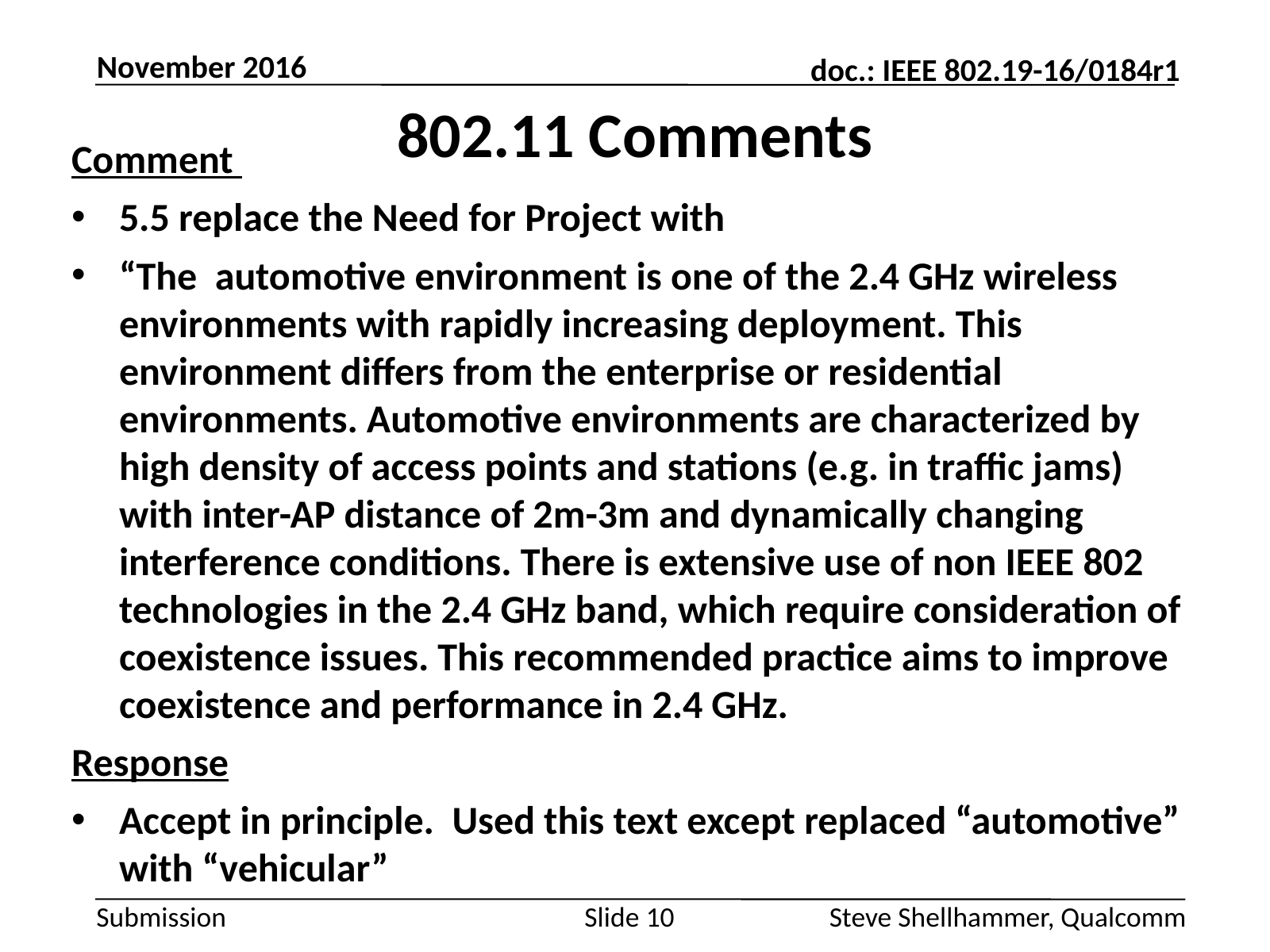

November 2016
# 802.11 Comments
Comment
5.5 replace the Need for Project with
“The  automotive environment is one of the 2.4 GHz wireless environments with rapidly increasing deployment. This environment differs from the enterprise or residential environments. Automotive environments are characterized by high density of access points and stations (e.g. in traffic jams) with inter-AP distance of 2m-3m and dynamically changing interference conditions. There is extensive use of non IEEE 802 technologies in the 2.4 GHz band, which require consideration of coexistence issues. This recommended practice aims to improve coexistence and performance in 2.4 GHz.
Response
Accept in principle.  Used this text except replaced “automotive” with “vehicular”
Slide 10
Steve Shellhammer, Qualcomm